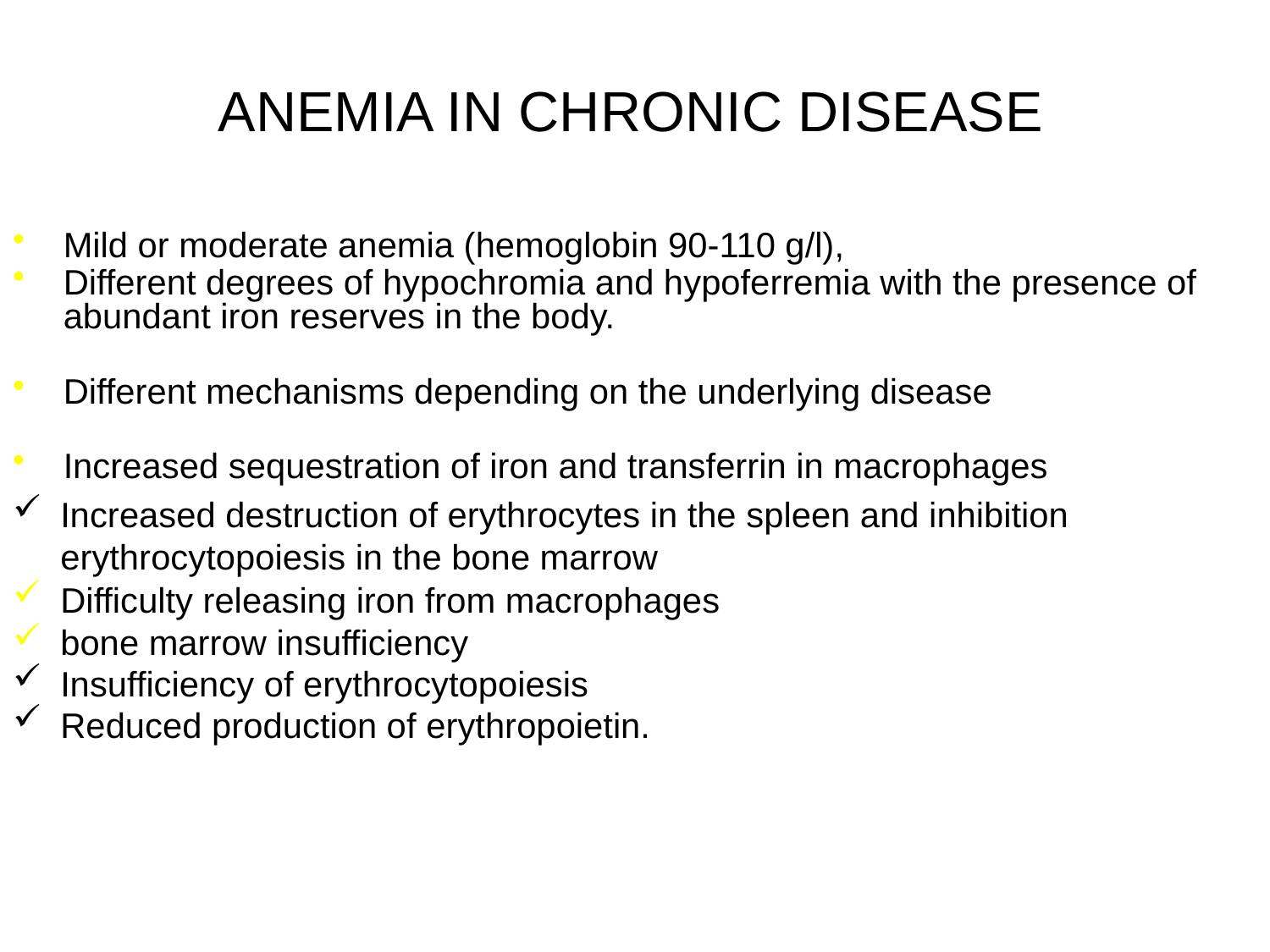

# ANEMIA IN CHRONIC DISEASE
Mild or moderate anemia (hemoglobin 90-110 g/l),
Different degrees of hypochromia and hypoferremia with the presence of abundant iron reserves in the body.

Different mechanisms depending on the underlying disease

Increased sequestration of iron and transferrin in macrophages
Increased destruction of erythrocytes in the spleen and inhibition erythrocytopoiesis in the bone marrow
Difficulty releasing iron from macrophages
bone marrow insufficiency
Insufficiency of erythrocytopoiesis
Reduced production of erythropoietin.